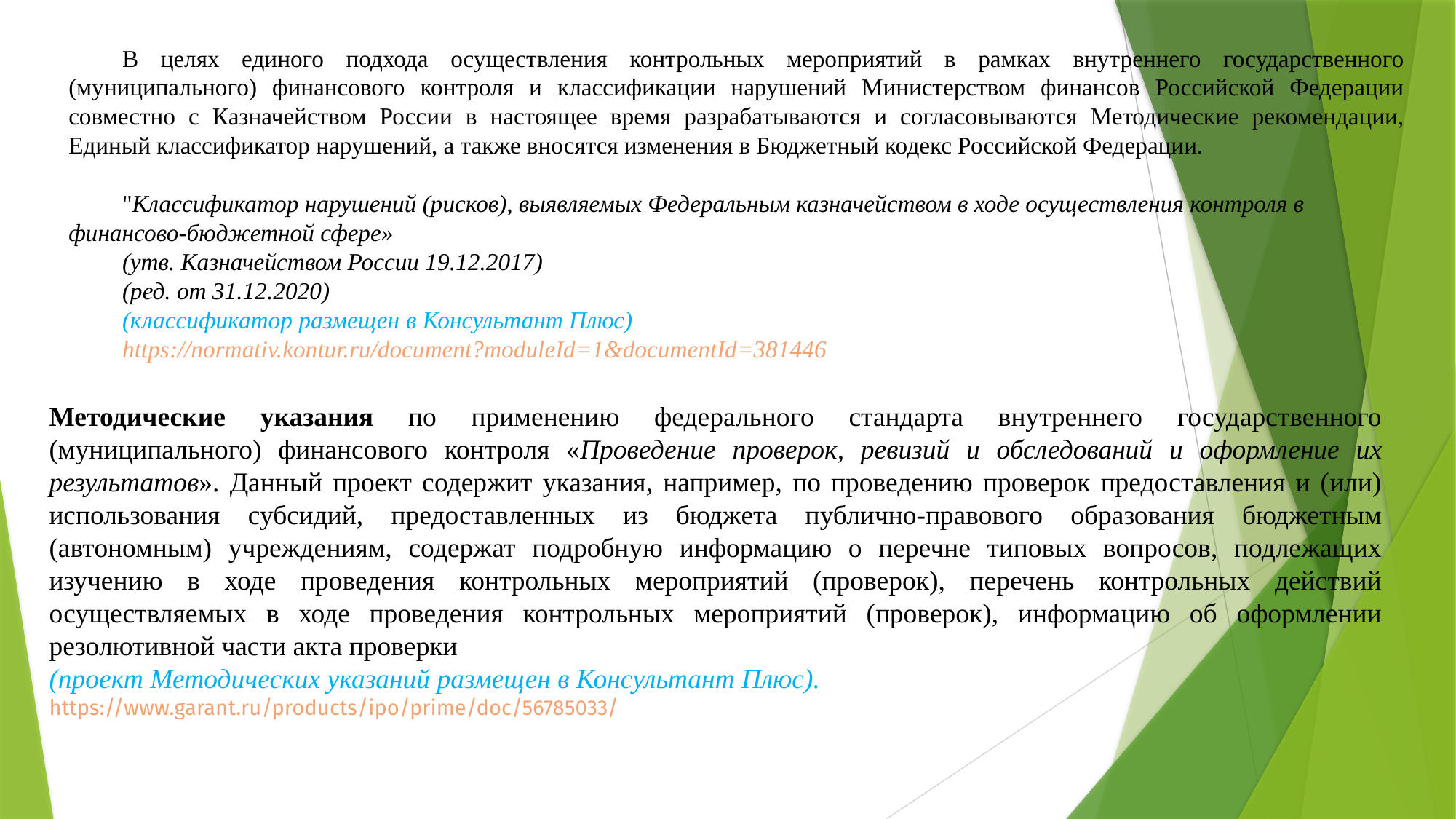

В целях единого подхода осуществления контрольных мероприятий в рамках внутреннего государственного (муниципального) финансового контроля и классификации нарушений Министерством финансов Российской Федерации совместно с Казначейством России в настоящее время разрабатываются и согласовываются Методические рекомендации, Единый классификатор нарушений, а также вносятся изменения в Бюджетный кодекс Российской Федерации.

"Классификатор нарушений (рисков), выявляемых Федеральным казначейством в ходе осуществления контроля в финансово-бюджетной сфере»
(утв. Казначейством России 19.12.2017)
(ред. от 31.12.2020)
(классификатор размещен в Консультант Плюс)
https://normativ.kontur.ru/document?moduleId=1&documentId=381446

Методические указания по применению федерального стандарта внутреннего государственного (муниципального) финансового контроля «Проведение проверок, ревизий и обследований и оформление их результатов». Данный проект содержит указания, например, по проведению проверок предоставления и (или) использования субсидий, предоставленных из бюджета публично-правового образования бюджетным (автономным) учреждениям, содержат подробную информацию о перечне типовых вопросов, подлежащих изучению в ходе проведения контрольных мероприятий (проверок), перечень контрольных действий осуществляемых в ходе проведения контрольных мероприятий (проверок), информацию об оформлении резолютивной части акта проверки
(проект Методических указаний размещен в Консультант Плюс).
https://www.garant.ru/products/ipo/prime/doc/56785033/